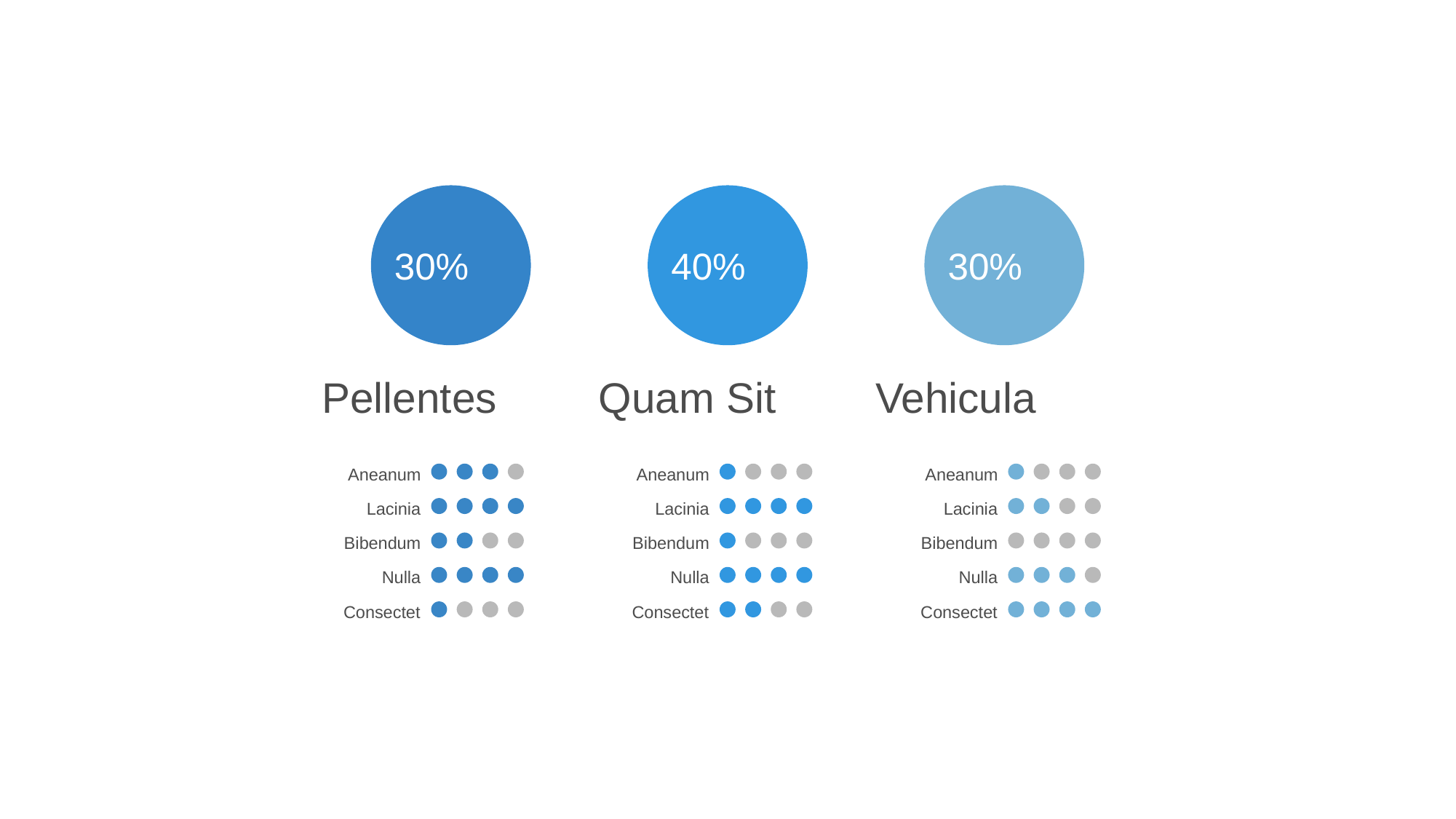

30%
Pellentes
Aneanum

Lacinia

Bibendum

Nulla

Consectet

40%
Quam Sit
Aneanum

Lacinia

Bibendum

Nulla

Consectet

30%
Vehicula
Aneanum

Lacinia

Bibendum

Nulla

Consectet